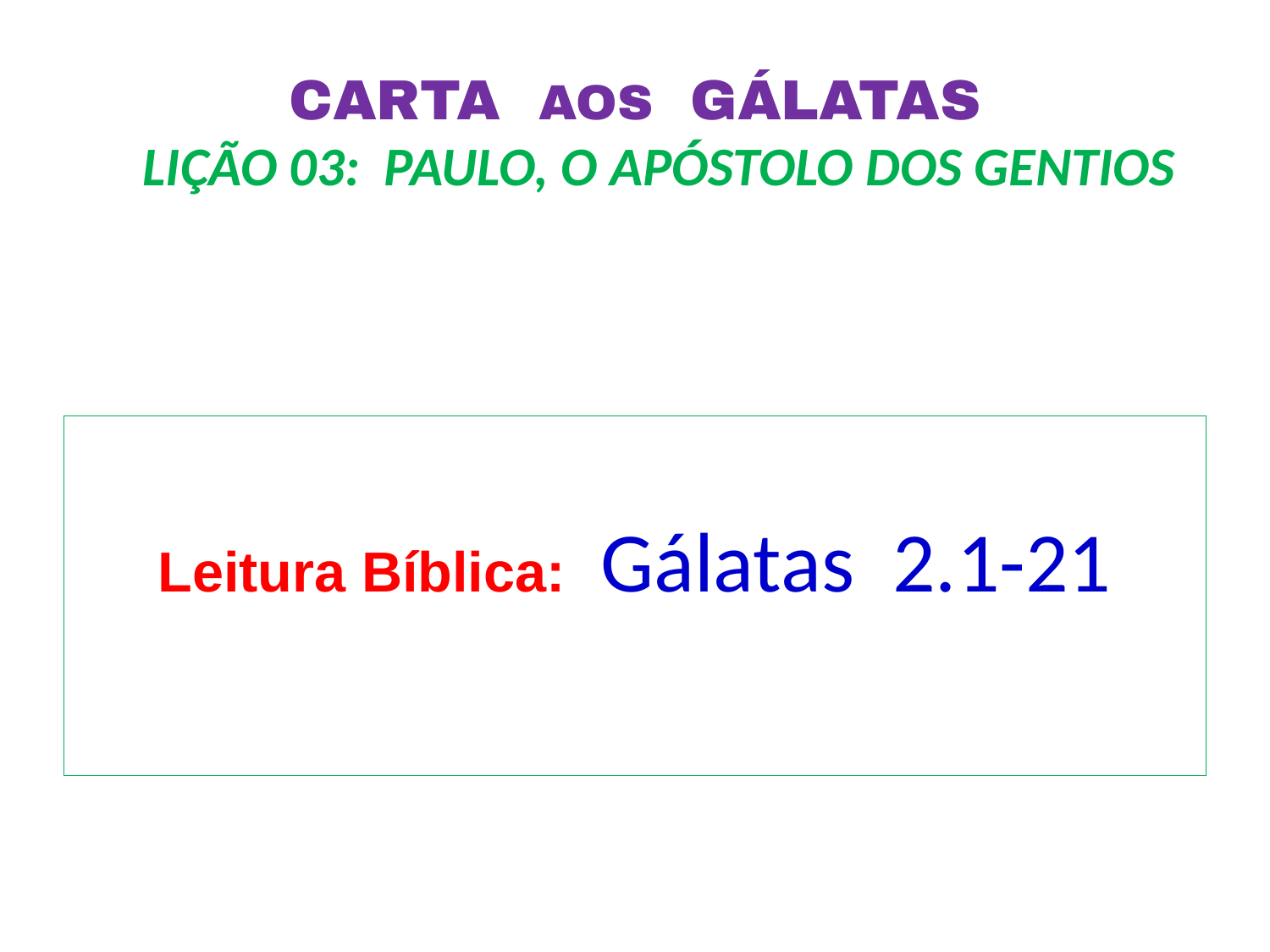

# CARTA  AOS  GÁLATAS LIÇÃO 03:  PAULO, O APÓSTOLO DOS GENTIOS

Leitura Bíblica:  Gálatas  2.1-21